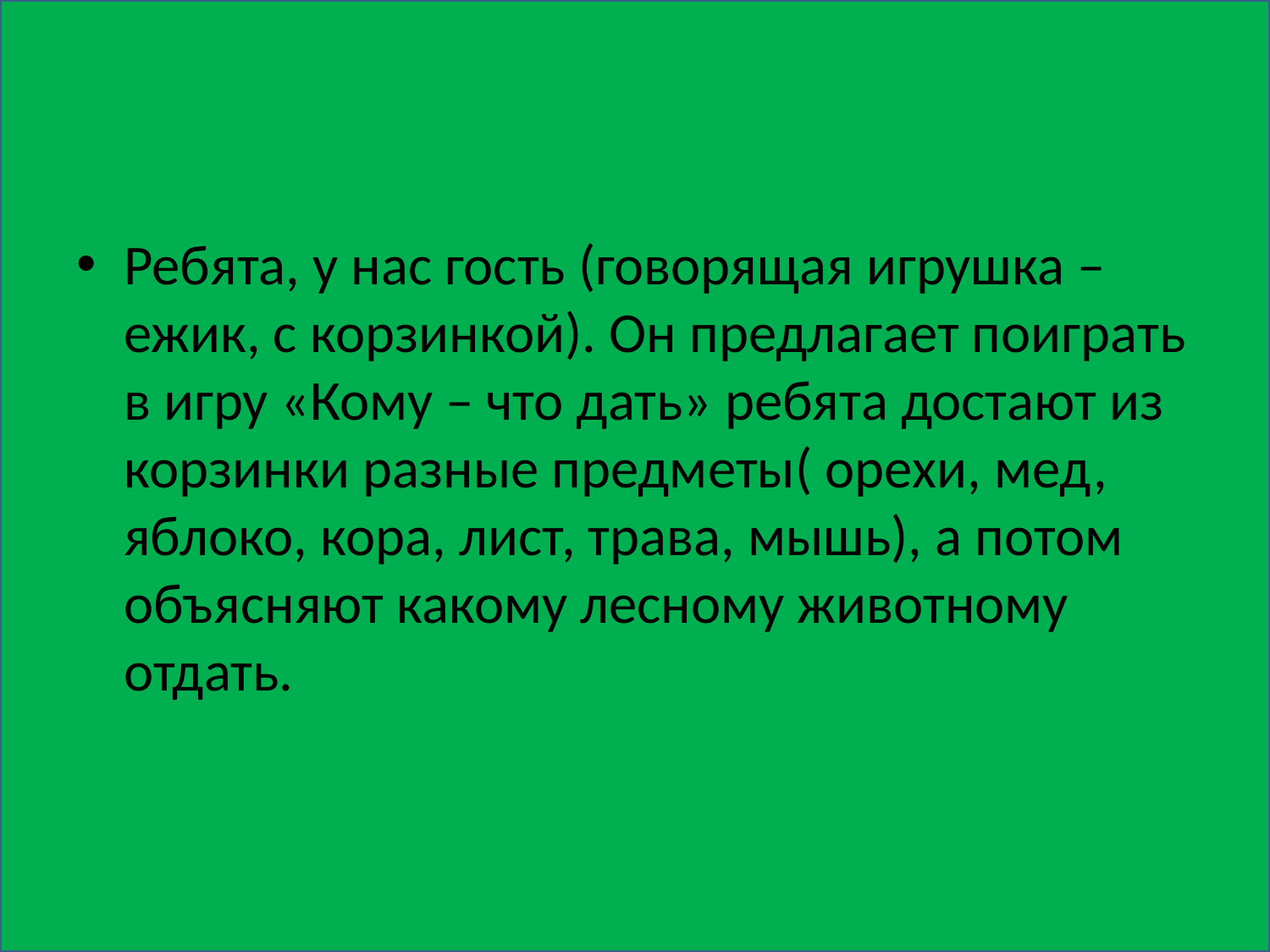

#
Ребята, у нас гость (говорящая игрушка – ежик, с корзинкой). Он предлагает поиграть в игру «Кому – что дать» ребята достают из корзинки разные предметы( орехи, мед, яблоко, кора, лист, трава, мышь), а потом объясняют какому лесному животному отдать.